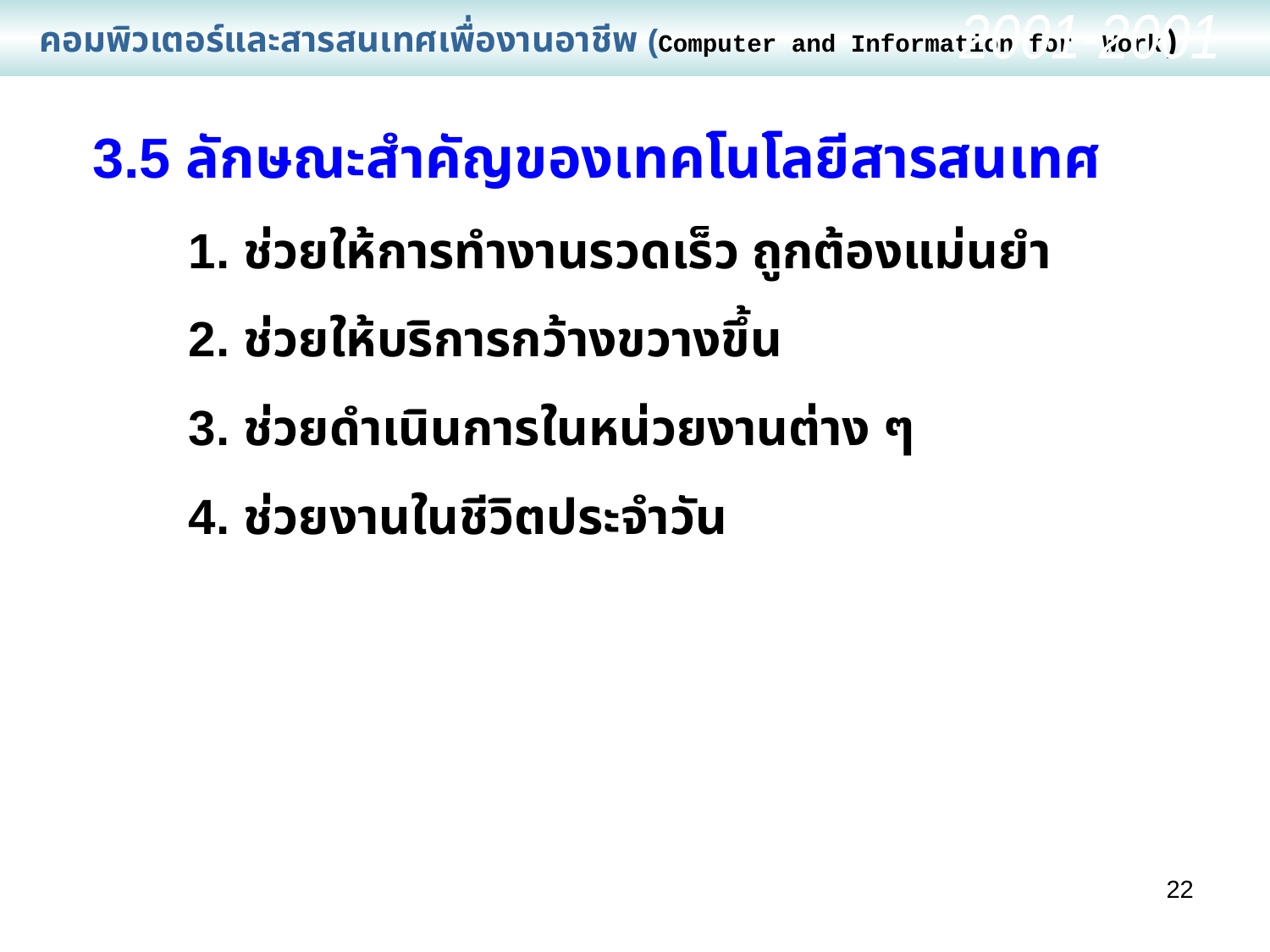

คอมพิวเตอร์และสารสนเทศเพื่องานอาชีพ (Computer and Information for  Work)
2001-2001
3.5 ลักษณะสำคัญของเทคโนโลยีสารสนเทศ
       1. ช่วยให้การทำงานรวดเร็ว ถูกต้องแม่นยำ
       2. ช่วยให้บริการกว้างขวางขึ้น
       3. ช่วยดำเนินการในหน่วยงานต่าง ๆ
       4. ช่วยงานในชีวิตประจำวัน

22